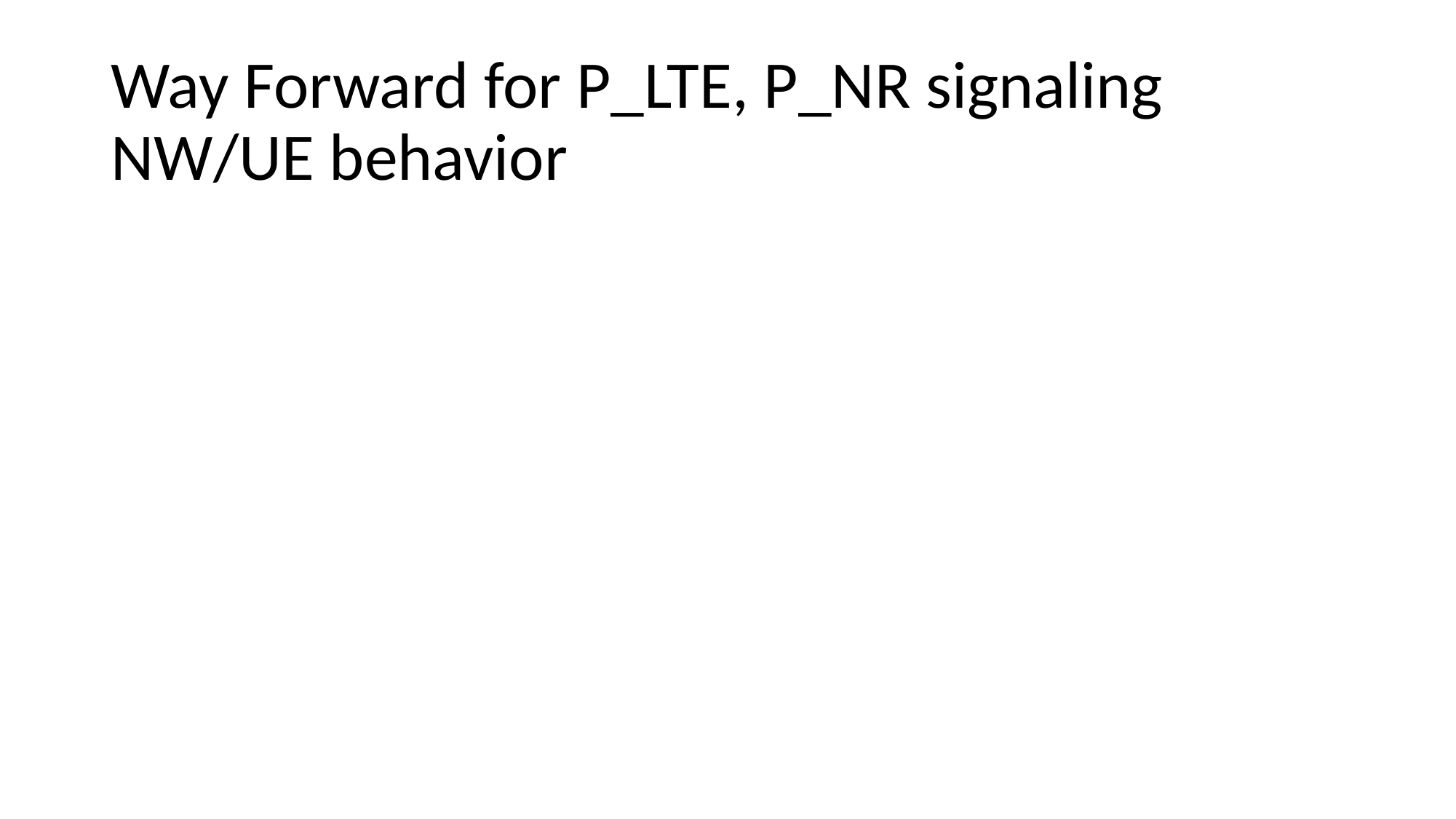

# Way Forward for P_LTE, P_NR signaling NW/UE behavior